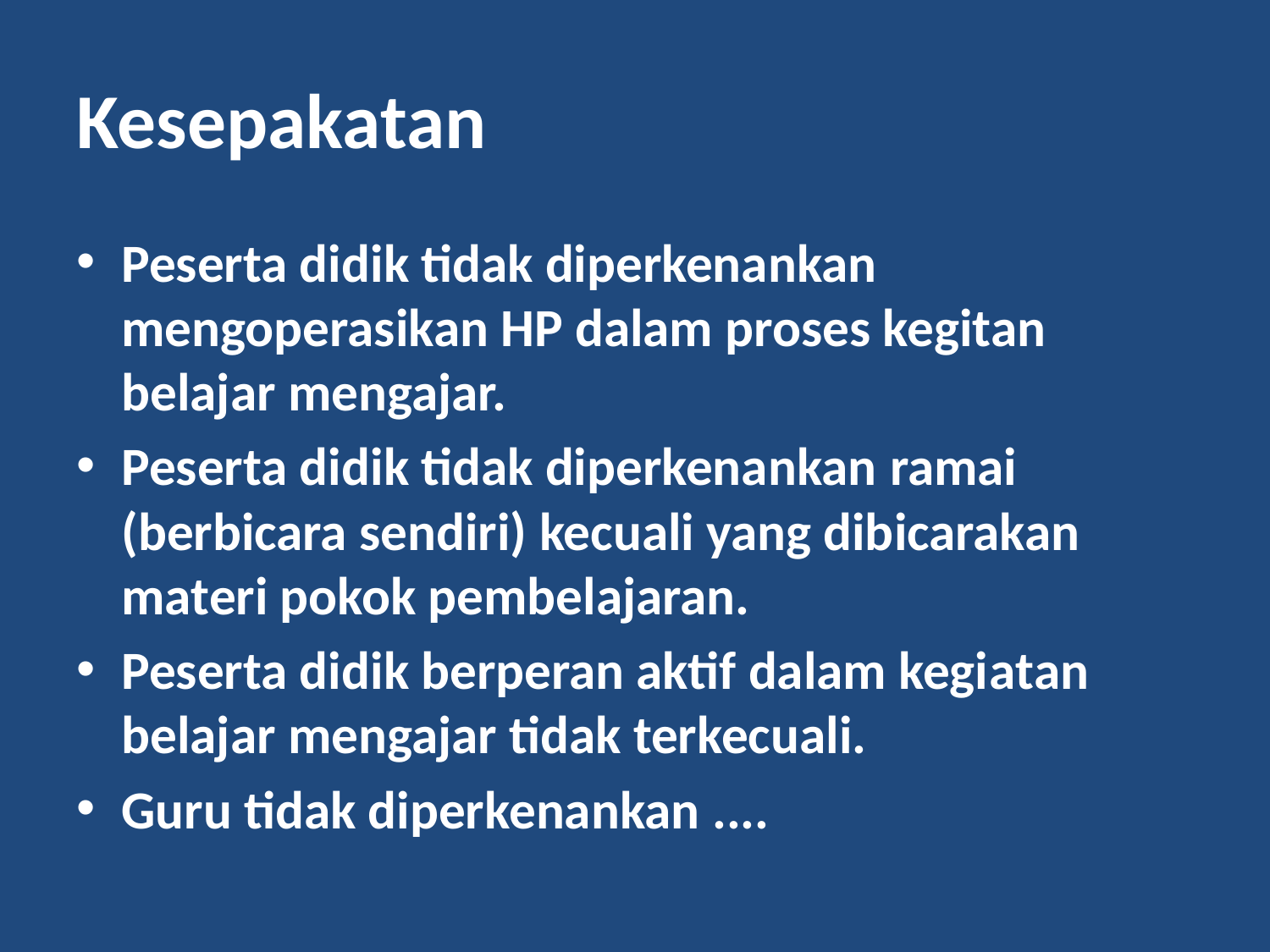

# Kesepakatan
Peserta didik tidak diperkenankan mengoperasikan HP dalam proses kegitan belajar mengajar.
Peserta didik tidak diperkenankan ramai (berbicara sendiri) kecuali yang dibicarakan materi pokok pembelajaran.
Peserta didik berperan aktif dalam kegiatan belajar mengajar tidak terkecuali.
Guru tidak diperkenankan ....